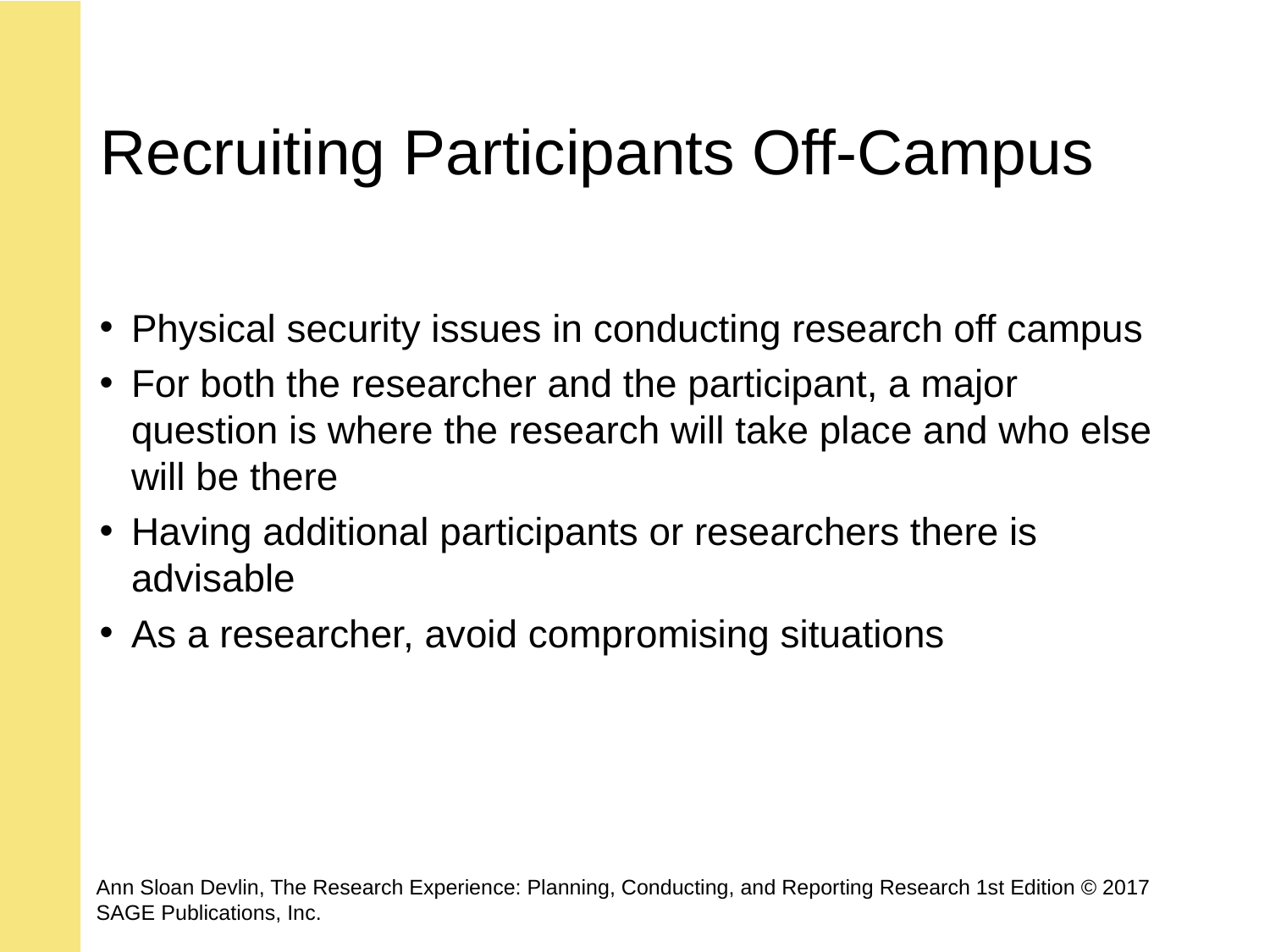

# Recruiting Participants Off-Campus
Physical security issues in conducting research off campus
For both the researcher and the participant, a major question is where the research will take place and who else will be there
Having additional participants or researchers there is advisable
As a researcher, avoid compromising situations